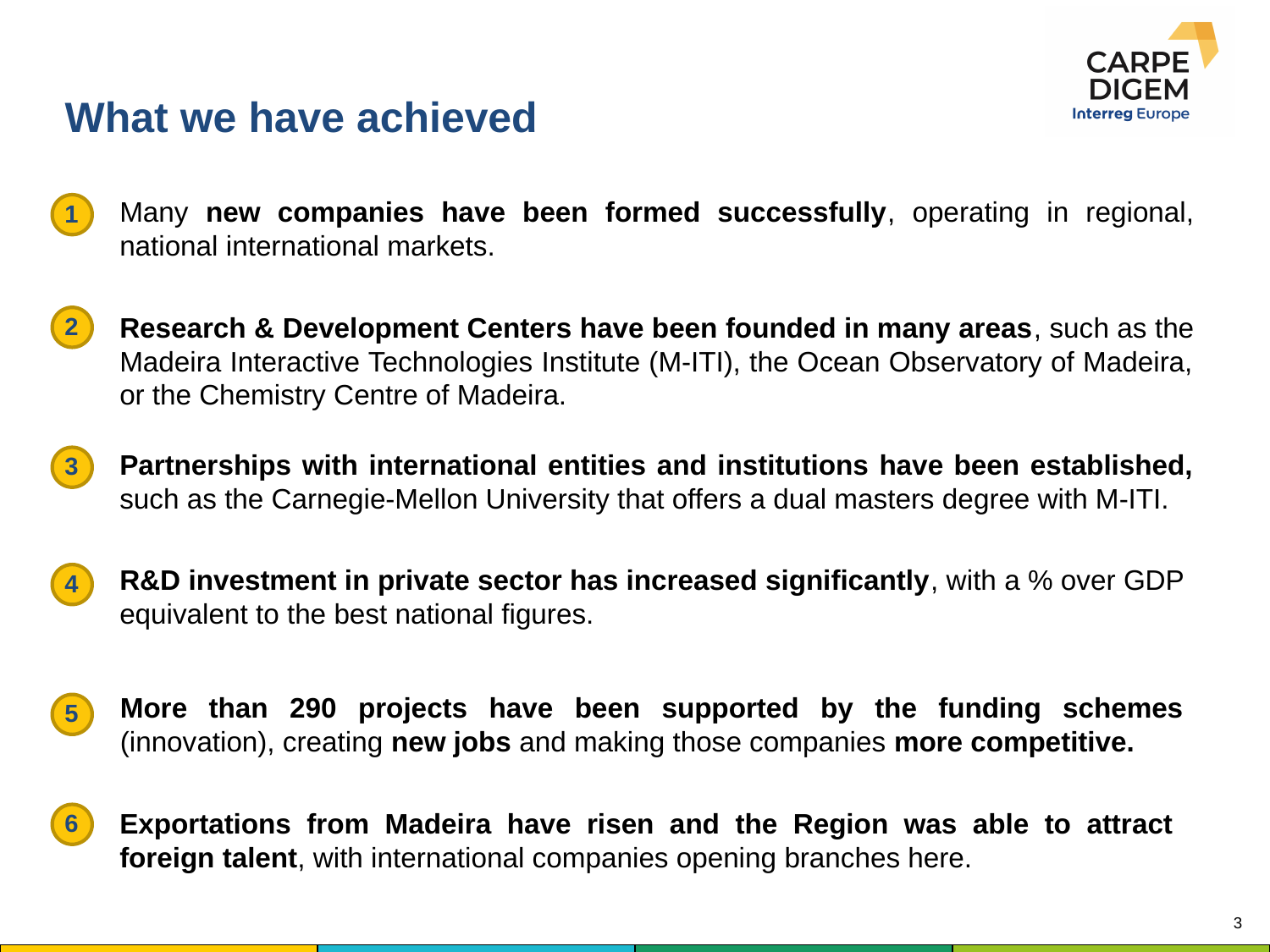

# What we have achieved
1
Many new companies have been formed successfully, operating in regional, national international markets.

2

Research & Development Centers have been founded in many areas, such as the Madeira Interactive Technologies Institute (M-ITI), the Ocean Observatory of Madeira, or the Chemistry Centre of Madeira.
3
Partnerships with international entities and institutions have been established, such as the Carnegie-Mellon University that offers a dual masters degree with M-ITI.

4
R&D investment in private sector has increased significantly, with a % over GDP equivalent to the best national figures.

More than 290 projects have been supported by the funding schemes (innovation), creating new jobs and making those companies more competitive.
5

6

Exportations from Madeira have risen and the Region was able to attract foreign talent, with international companies opening branches here.